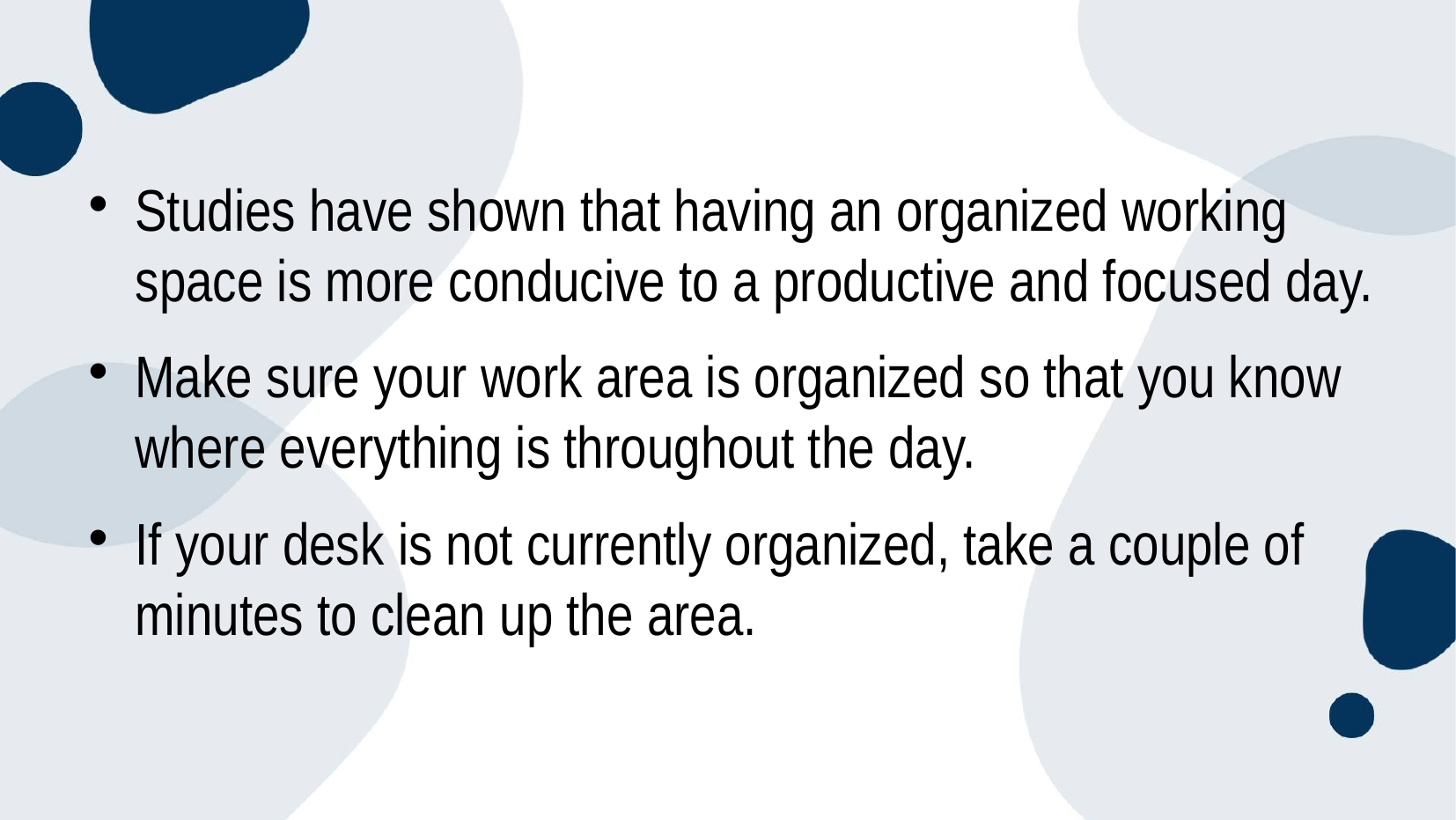

Studies have shown that having an organized working space is more conducive to a productive and focused day.
Make sure your work area is organized so that you know where everything is throughout the day.
If your desk is not currently organized, take a couple of minutes to clean up the area.